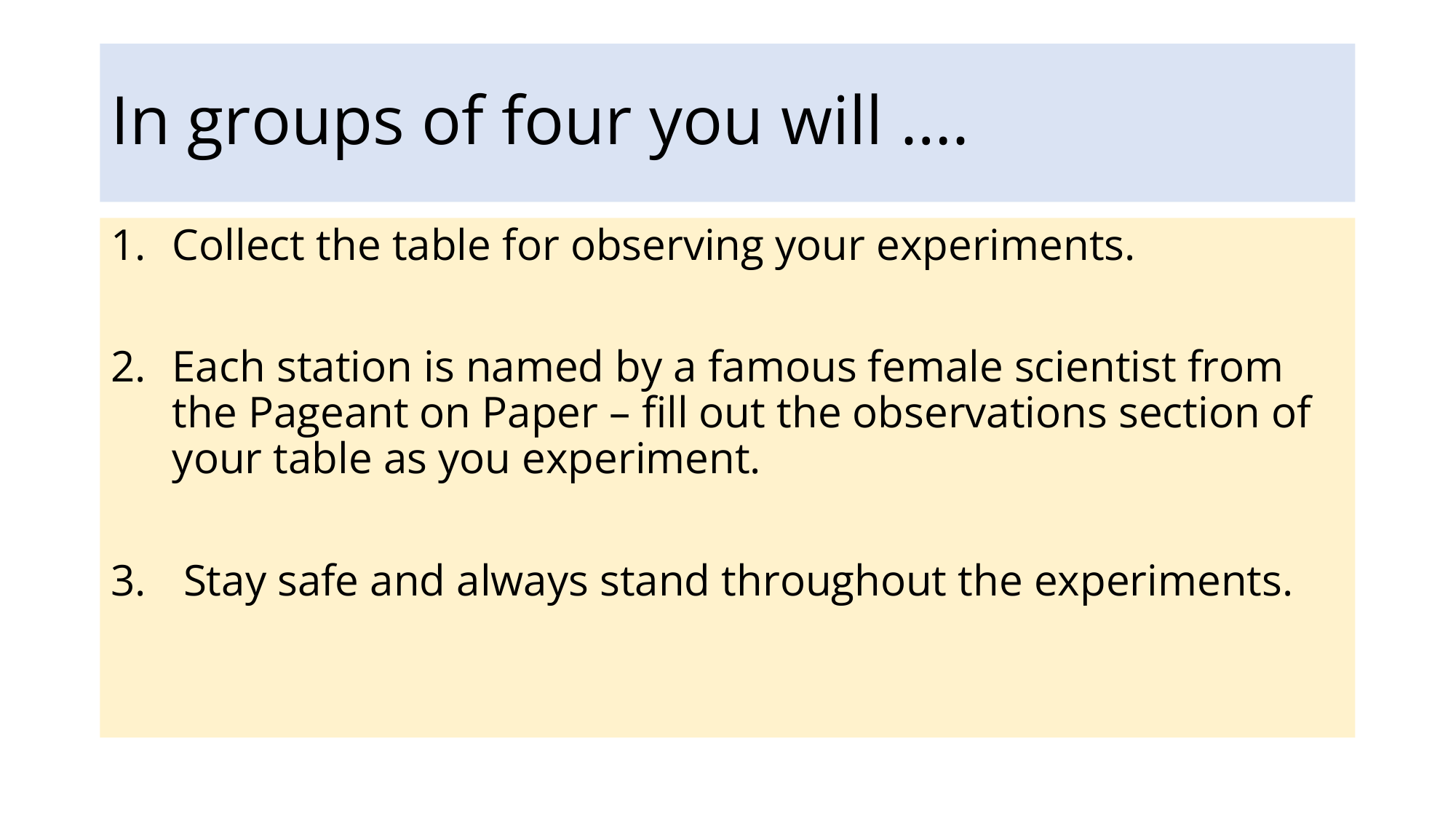

# In groups of four you will ….
Collect the table for observing your experiments.

Each station is named by a famous female scientist from the Pageant on Paper – fill out the observations section of your table as you experiment.

 Stay safe and always stand throughout the experiments.